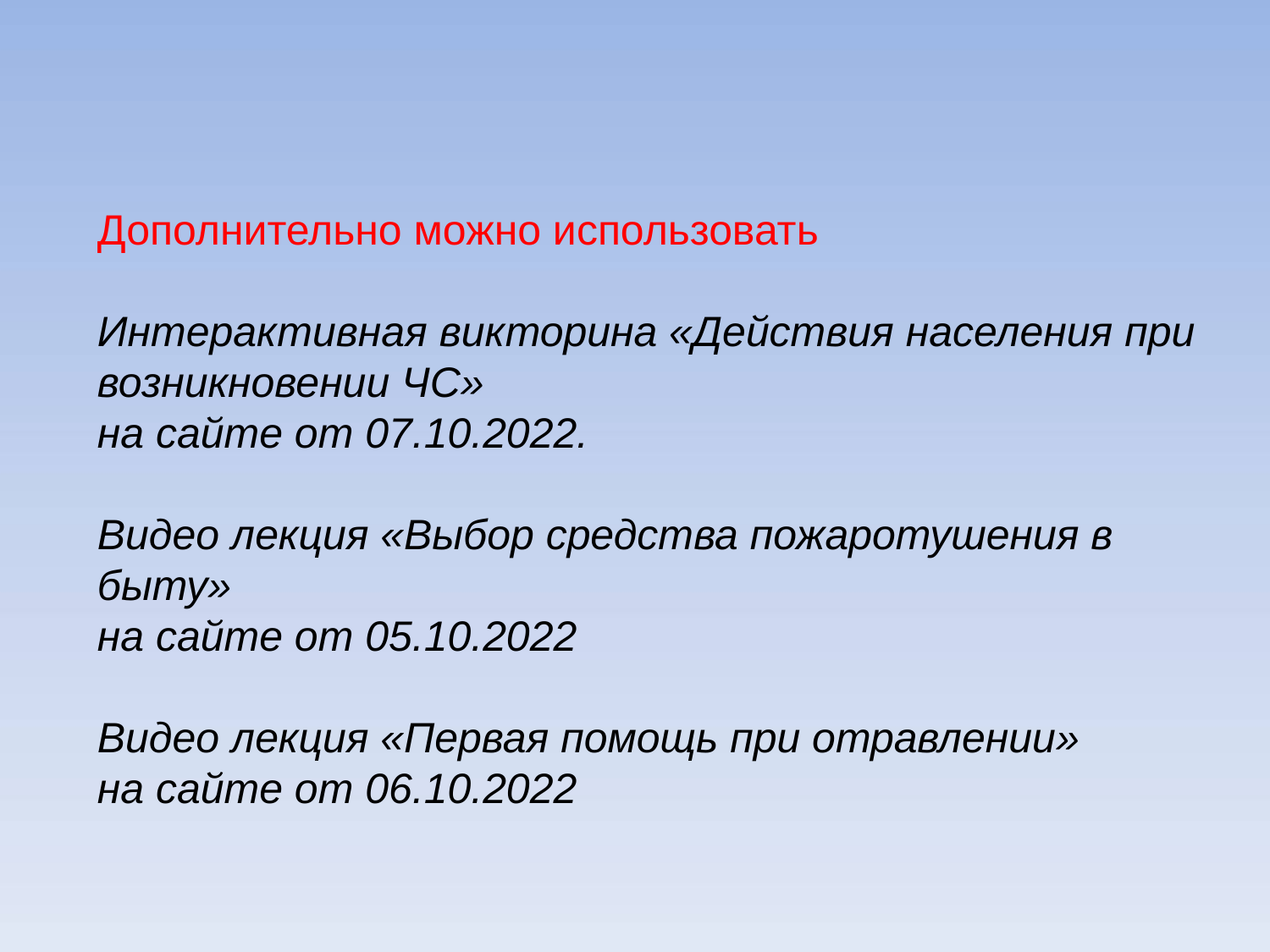

Дополнительно можно использовать

Интерактивная викторина «Действия населения при возникновении ЧС»
на сайте от 07.10.2022.

Видео лекция «Выбор средства пожаротушения в быту»
на сайте от 05.10.2022

Видео лекция «Первая помощь при отравлении»
на сайте от 06.10.2022